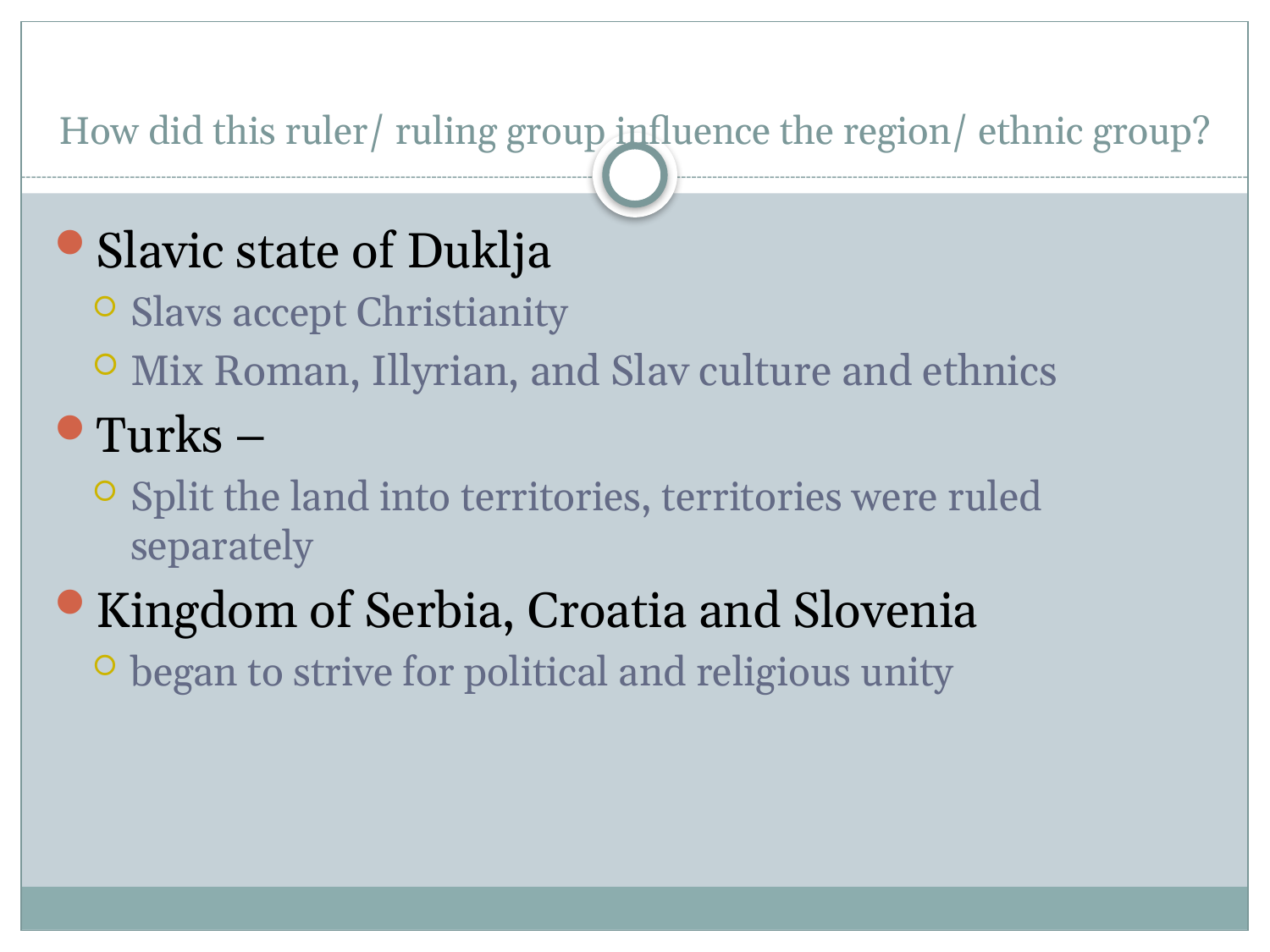

# How did this ruler/ ruling group influence the region/ ethnic group?
Slavic state of Duklja
Slavs accept Christianity
Mix Roman, Illyrian, and Slav culture and ethnics
Turks –
Split the land into territories, territories were ruled separately
Kingdom of Serbia, Croatia and Slovenia
began to strive for political and religious unity